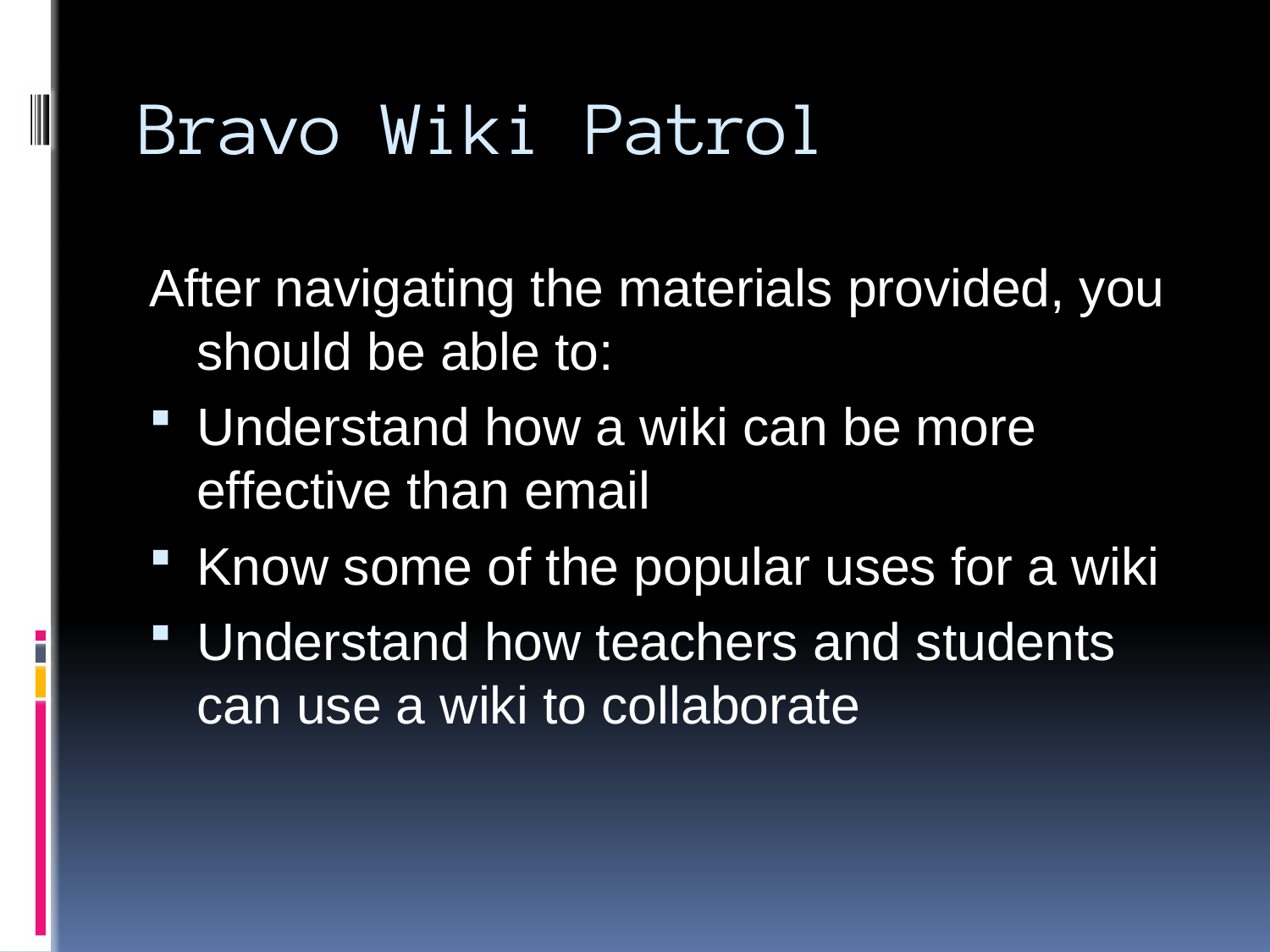

# Bravo Wiki Patrol
After navigating the materials provided, you should be able to:
Understand how a wiki can be more effective than email
Know some of the popular uses for a wiki
Understand how teachers and students can use a wiki to collaborate